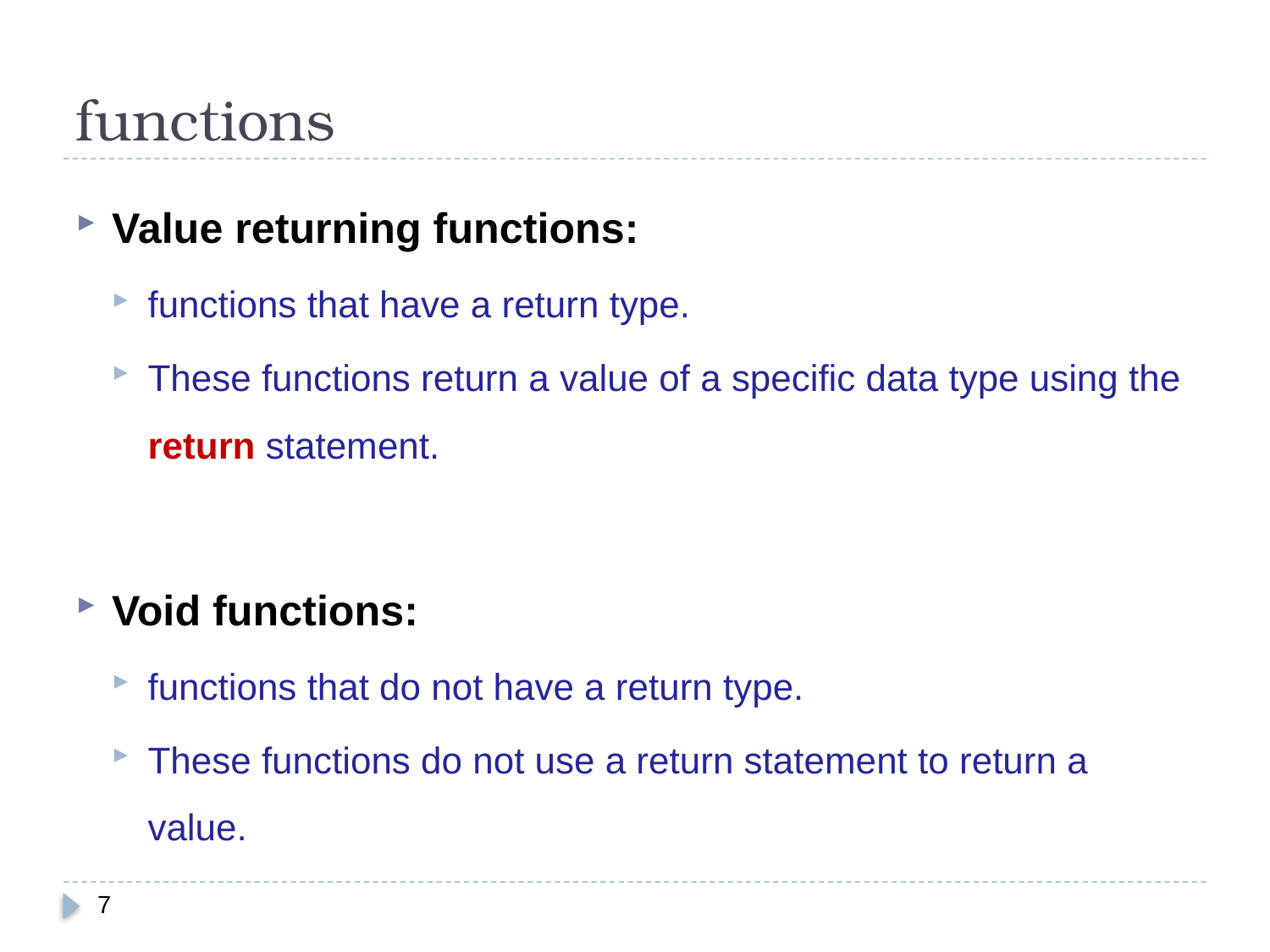

# functions
Value returning functions:
functions that have a return type.
These functions return a value of a specific data type using the return statement.

Void functions:
functions that do not have a return type.
These functions do not use a return statement to return a value.

7